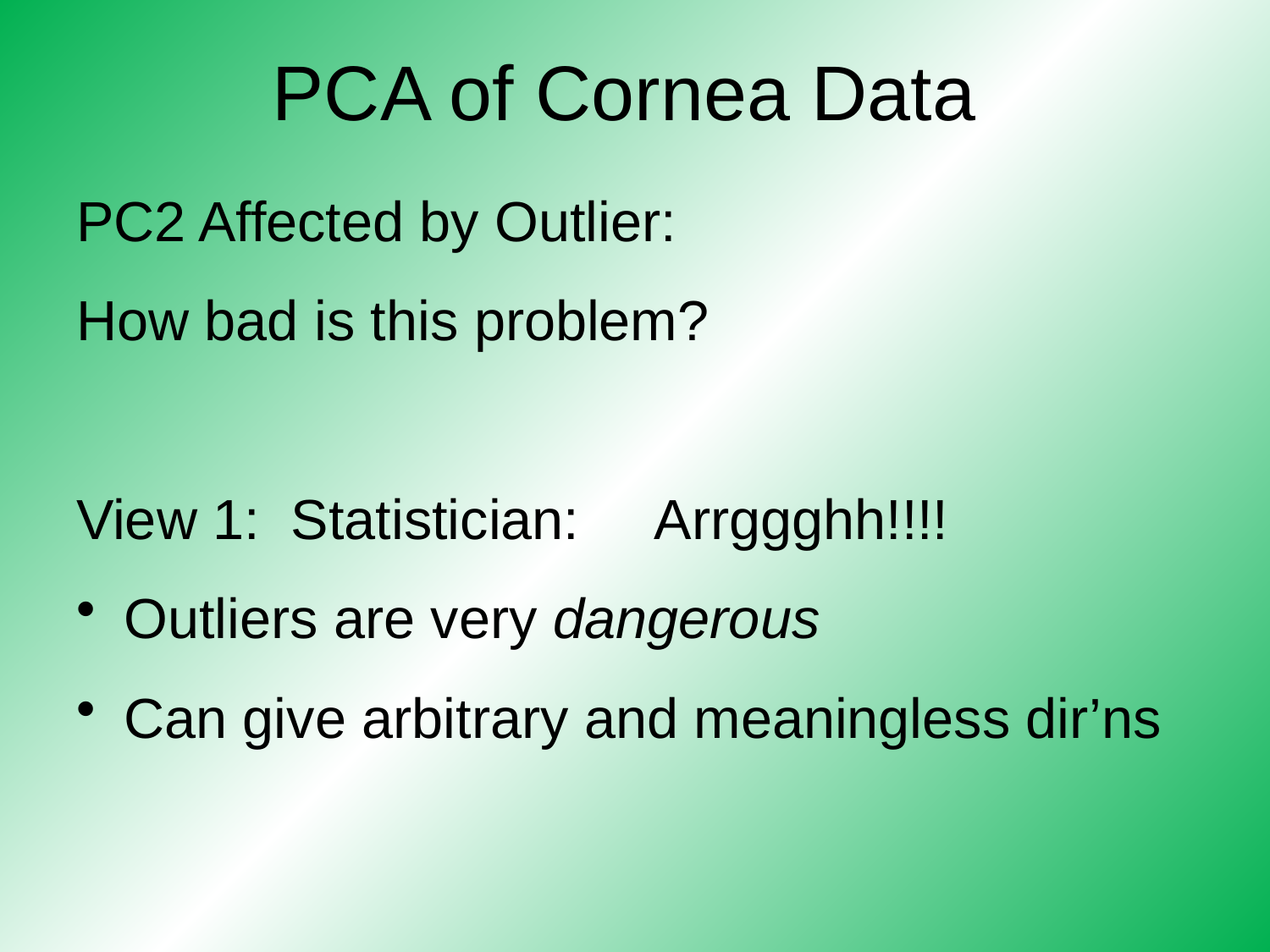

# PCA of Cornea Data
PC2 Affected by Outlier:
How bad is this problem?

View 1:  Statistician:     Arrggghh!!!!
Outliers are very dangerous
Can give arbitrary and meaningless dir’ns